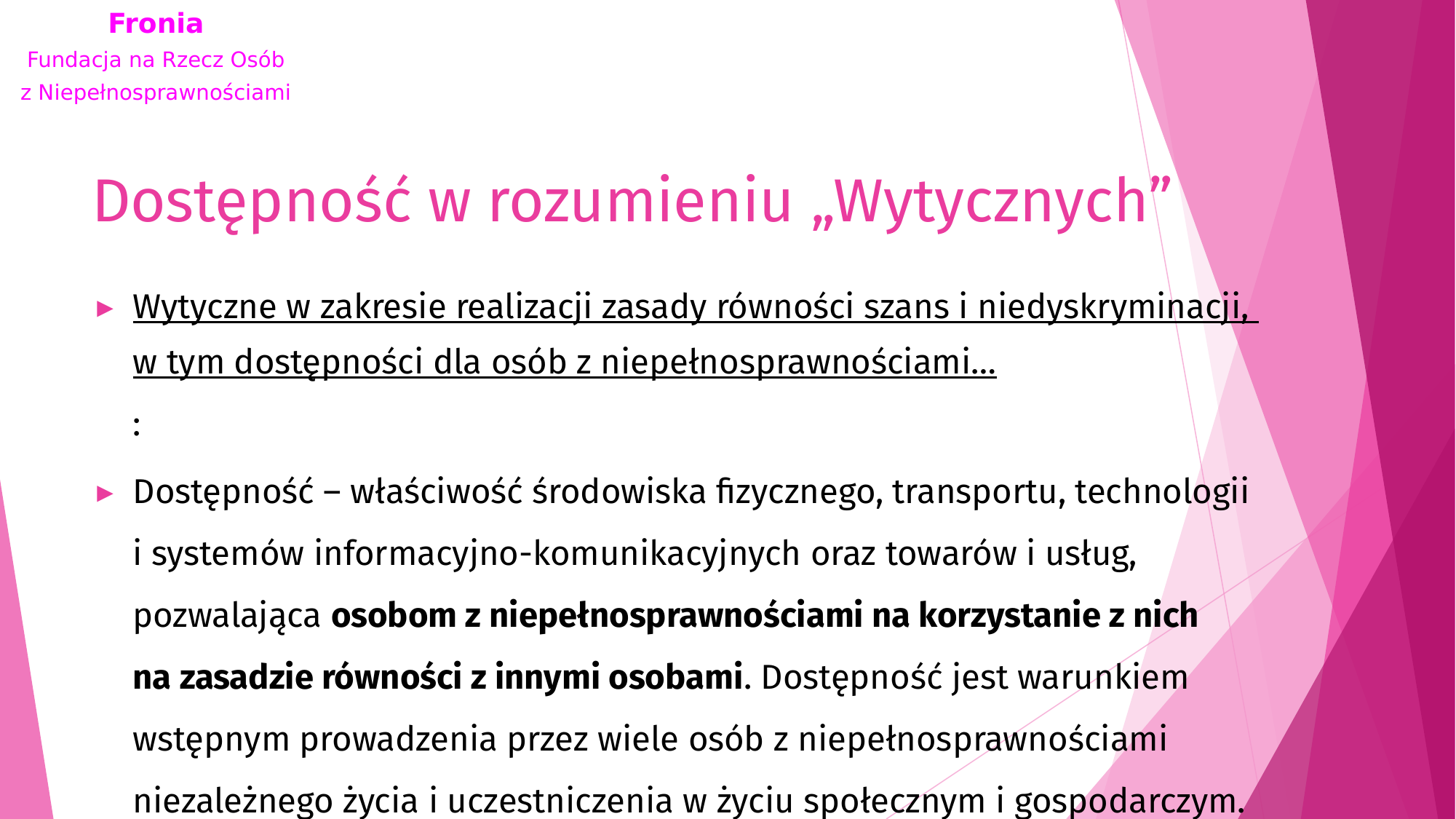

# Dostępność w rozumieniu „Wytycznych”
Wytyczne w zakresie realizacji zasady równości szans i niedyskryminacji, w tym dostępności dla osób z niepełnosprawnościami…:
Dostępność – właściwość środowiska fizycznego, transportu, technologii i systemów informacyjno-komunikacyjnych oraz towarów i usług, pozwalająca osobom z niepełnosprawnościami na korzystanie z nich na zasadzie równości z innymi osobami. Dostępność jest warunkiem wstępnym prowadzenia przez wiele osób z niepełnosprawnościami niezależnego życia i uczestniczenia w życiu społecznym i gospodarczym.